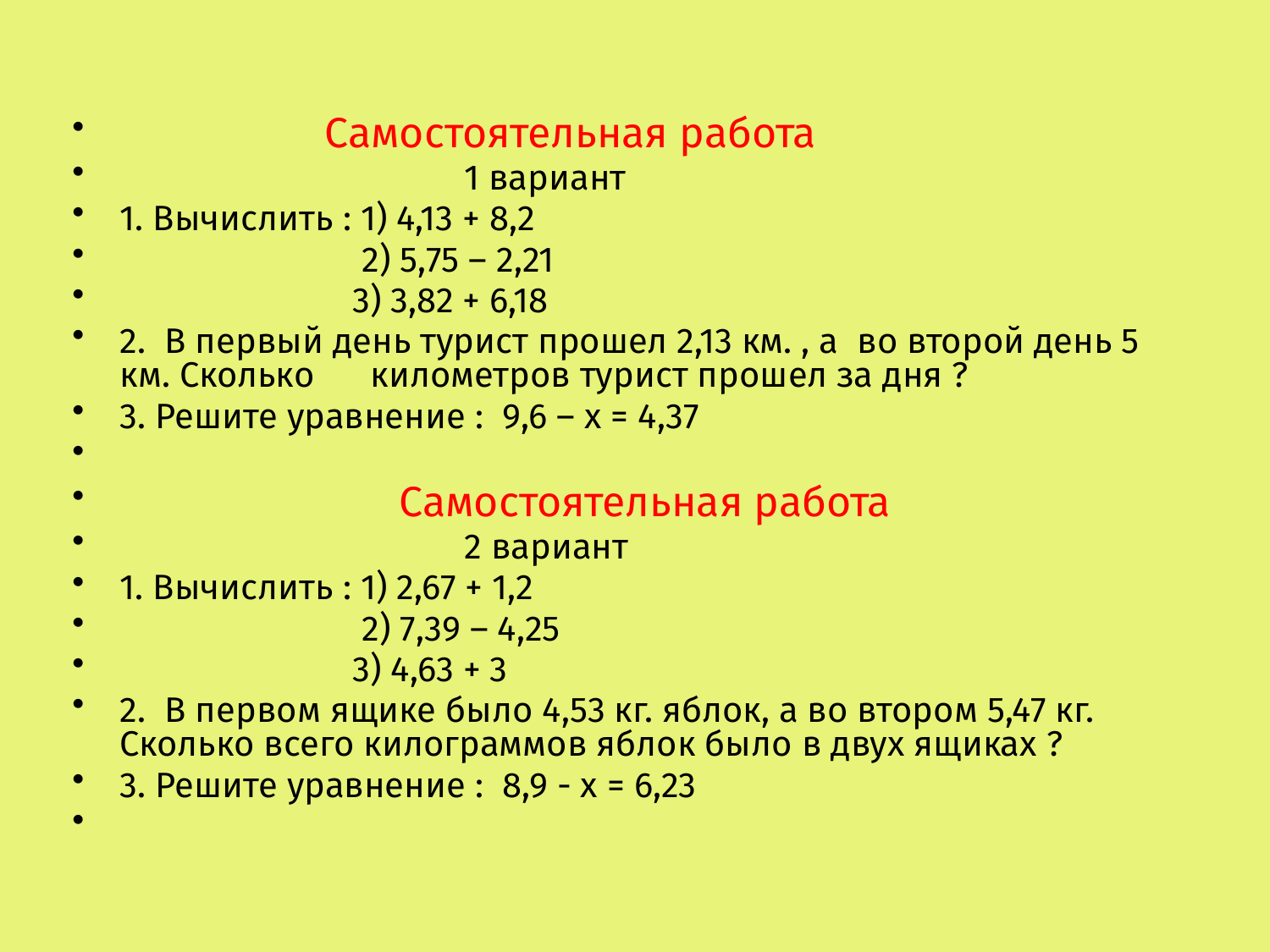

#
                      Самостоятельная работа
                                     1 вариант
1. Вычислить : 1) 4,13 + 8,2
                          2) 5,75 – 2,21
                         3) 3,82 + 6,18
2.  В первый день турист прошел 2,13 км. , а  во второй день 5 км. Сколько      километров турист прошел за дня ?
3. Решите уравнение :  9,6 – х = 4,37

                              Самостоятельная работа
                                     2 вариант
1. Вычислить : 1) 2,67 + 1,2
                          2) 7,39 – 4,25
                         3) 4,63 + 3
2.  В первом ящике было 4,53 кг. яблок, а во втором 5,47 кг. Сколько всего килограммов яблок было в двух ящиках ?
3. Решите уравнение :  8,9 - х = 6,23